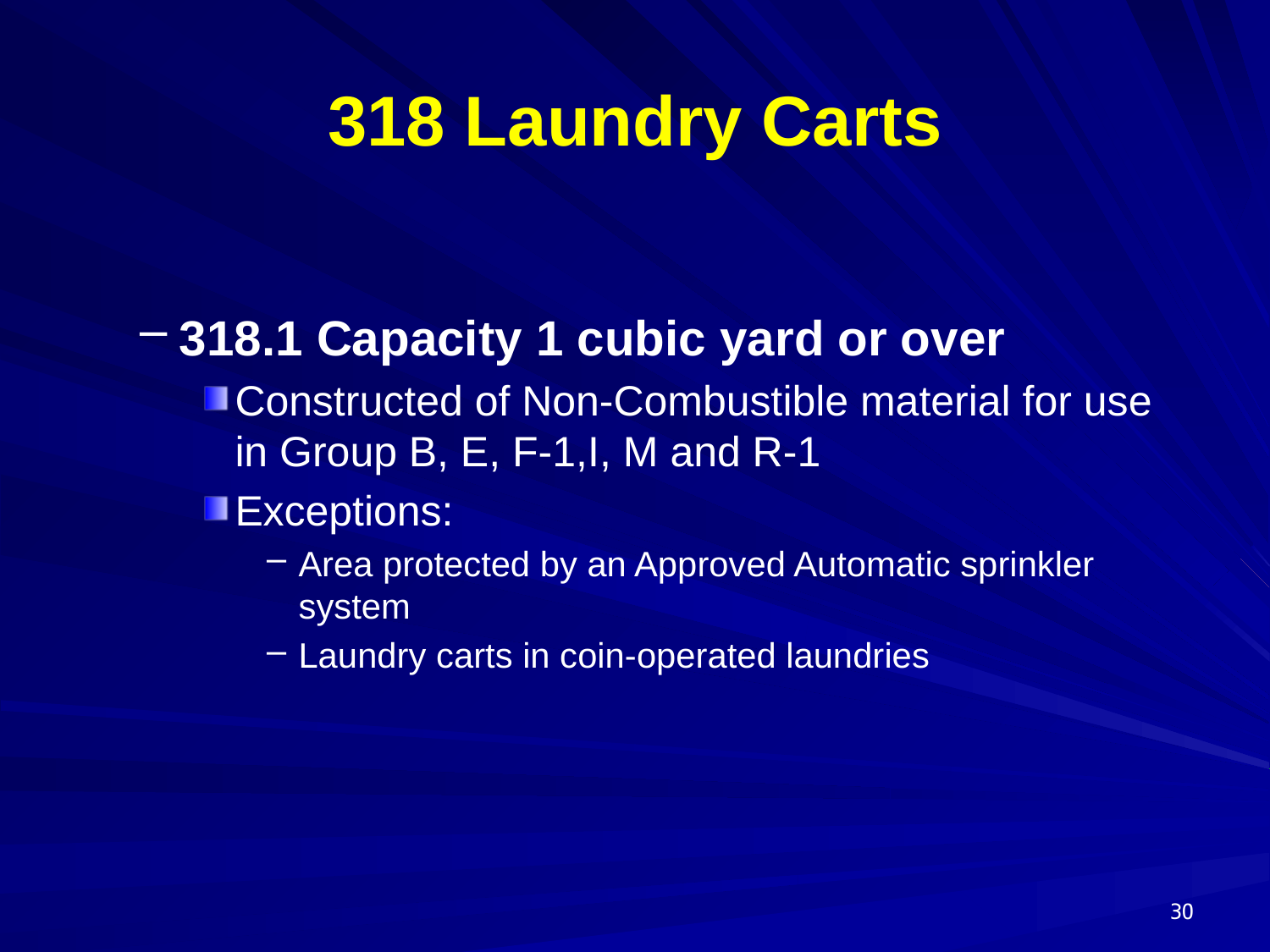

318 Laundry Carts

318.1 Capacity 1 cubic yard or over
Constructed of Non-Combustible material for use in Group B, E, F-1,I, M and R-1
Exceptions:
Area protected by an Approved Automatic sprinkler system
Laundry carts in coin-operated laundries
30